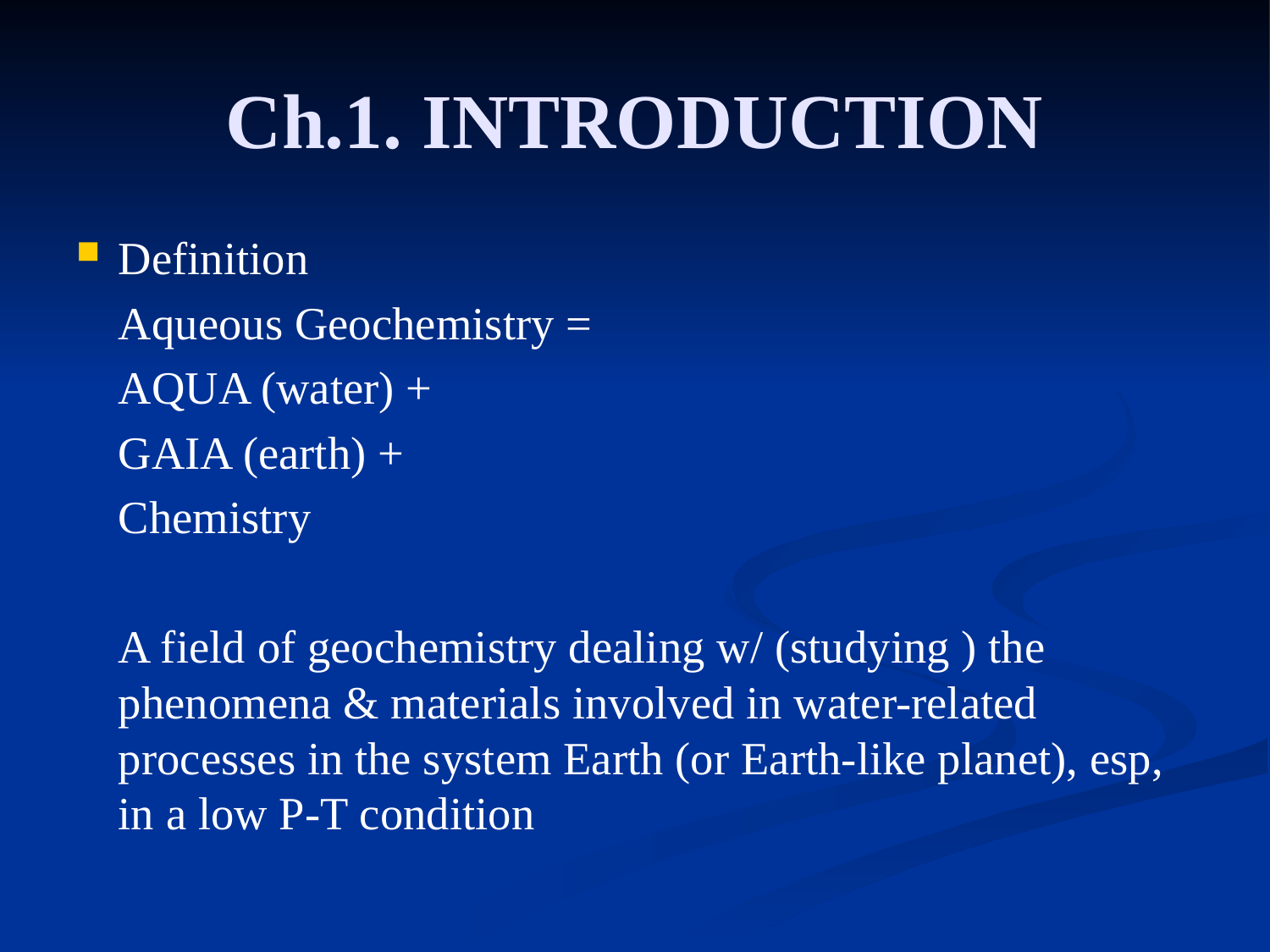

# Ch.1. INTRODUCTION
Definition
	Aqueous Geochemistry =
	AQUA (water) +
	GAIA (earth) +
	Chemistry

	A field of geochemistry dealing w/ (studying ) the phenomena & materials involved in water-related processes in the system Earth (or Earth-like planet), esp, in a low P-T condition